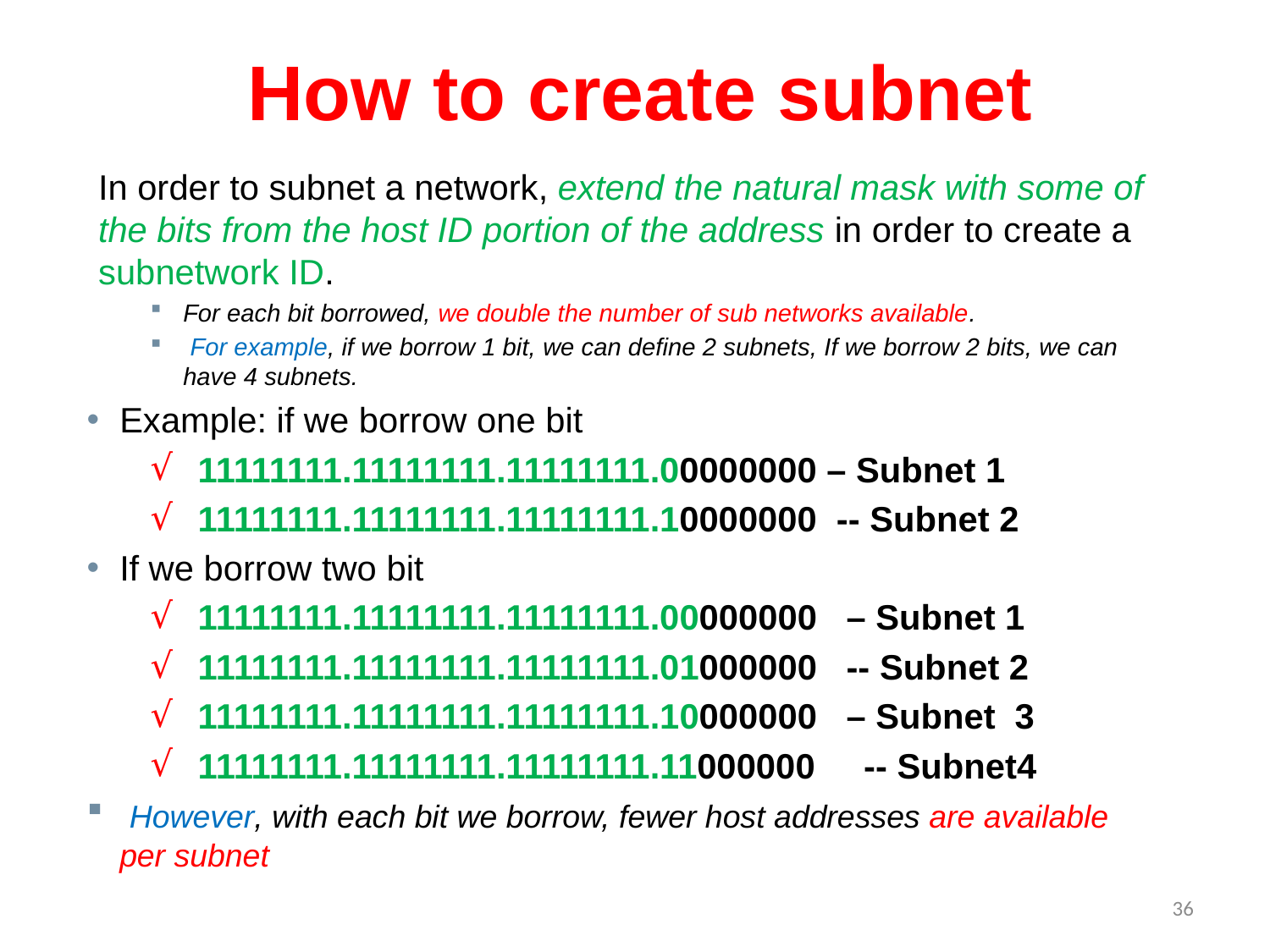

# How to create subnet
In order to subnet a network, extend the natural mask with some of the bits from the host ID portion of the address in order to create a subnetwork ID.
For each bit borrowed, we double the number of sub networks available.
 For example, if we borrow 1 bit, we can define 2 subnets, If we borrow 2 bits, we can have 4 subnets.
Example: if we borrow one bit
11111111.11111111.11111111.00000000 – Subnet 1
11111111.11111111.11111111.10000000  -- Subnet 2
If we borrow two bit
11111111.11111111.11111111.00000000   – Subnet 1
11111111.11111111.11111111.01000000   -- Subnet 2
11111111.11111111.11111111.10000000   – Subnet  3
11111111.11111111.11111111.11000000     -- Subnet4
 However, with each bit we borrow, fewer host addresses are available per subnet
36